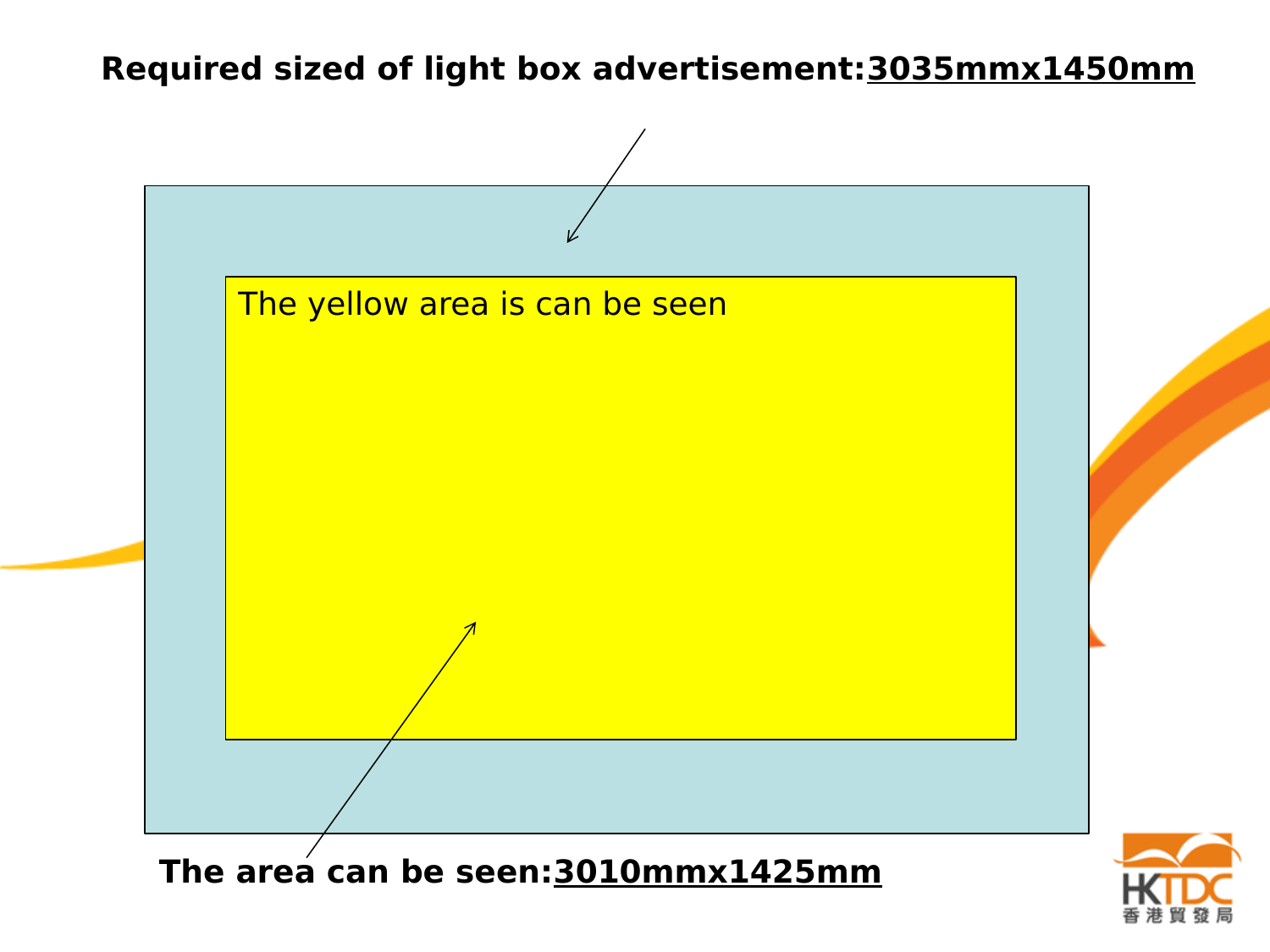

Required sized of light box advertisement:3035mmx1450mm

The yellow area is can be seen
The area can be seen:3010mmx1425mm
1